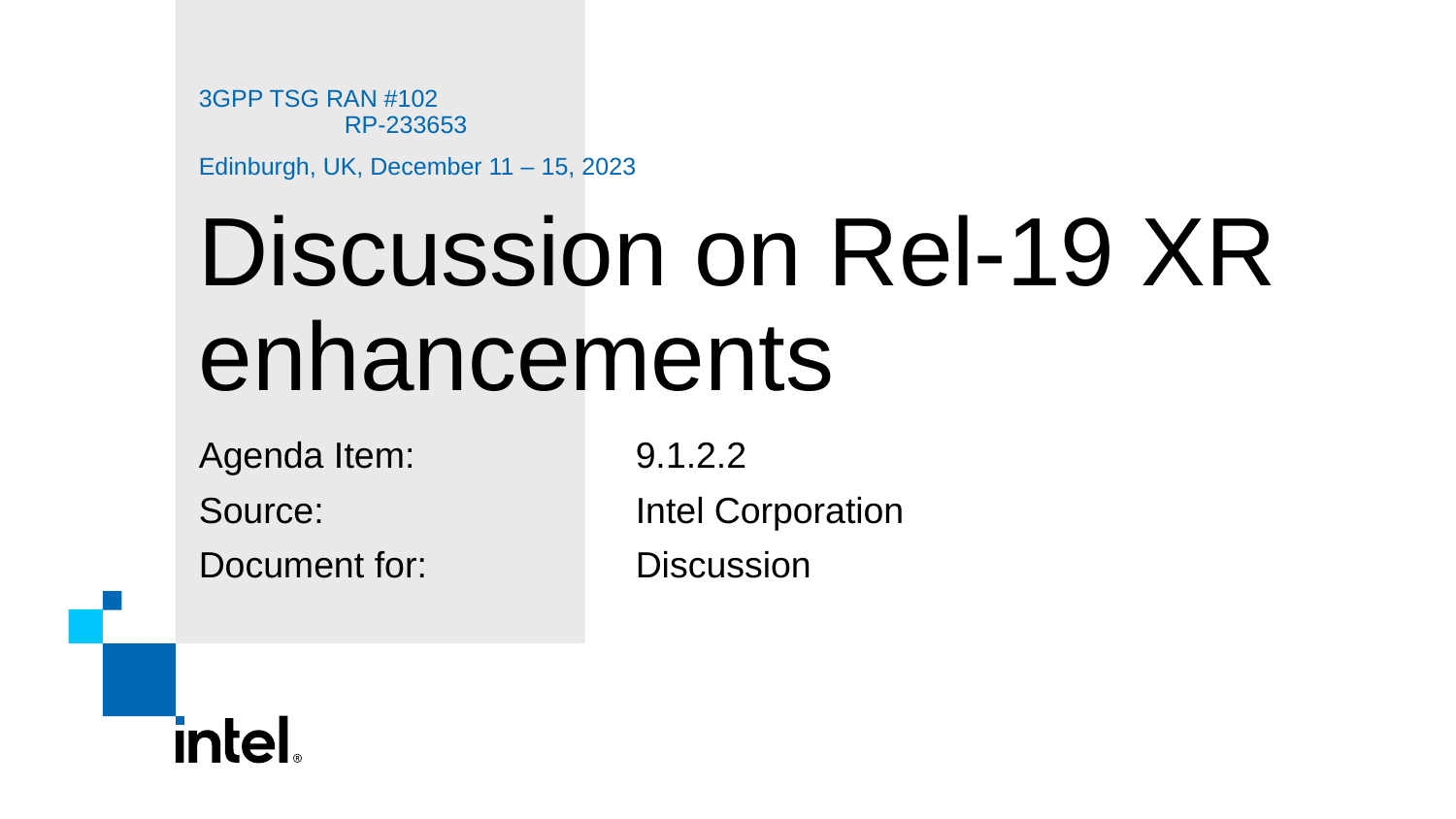

3GPP TSG RAN #102			      				RP-233653
Edinburgh, UK, December 11 – 15, 2023
# Discussion on Rel-19 XR enhancements
Agenda Item:		9.1.2.2
Source: 			Intel Corporation
Document for:		Discussion